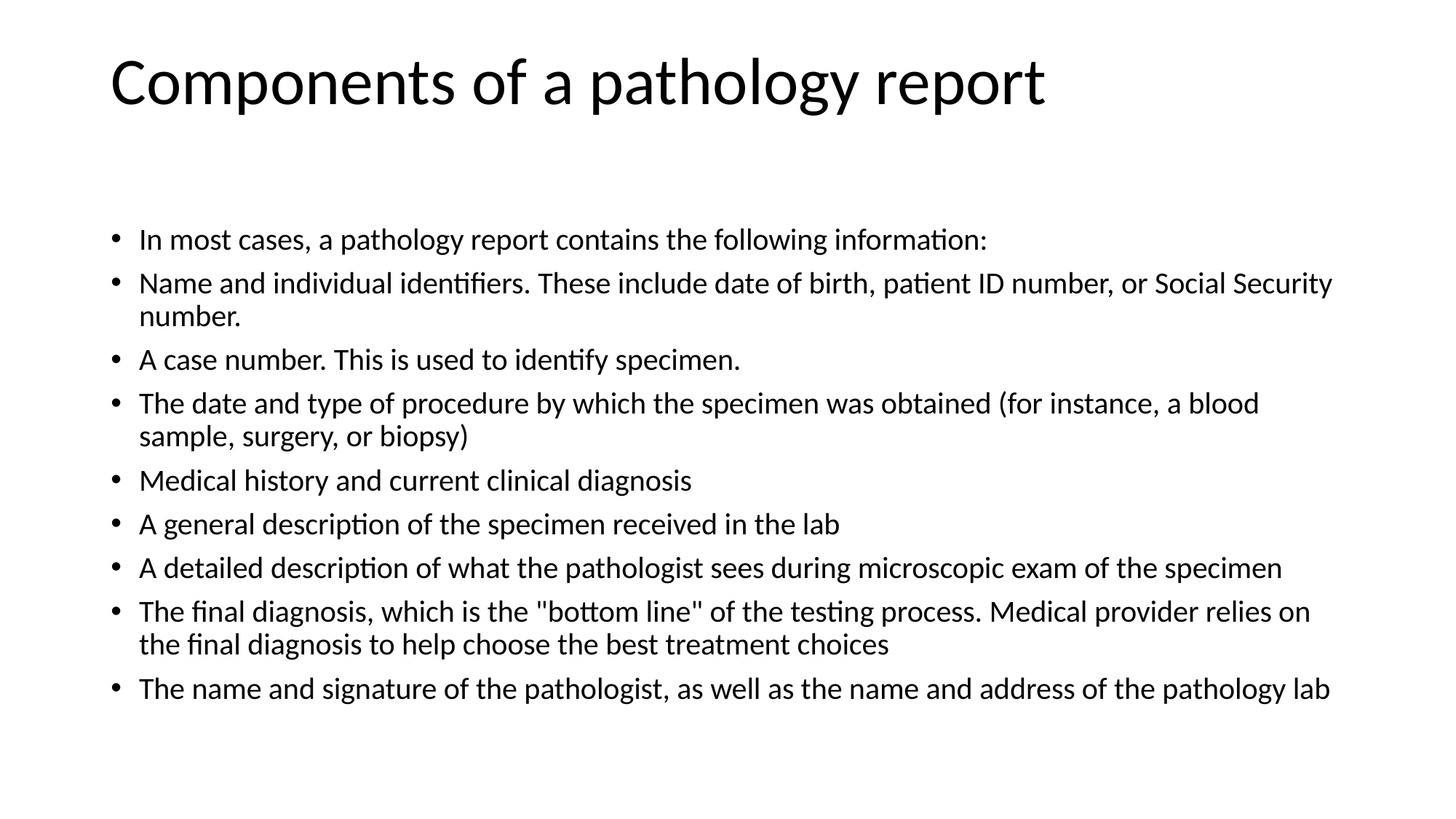

# Components of a pathology report
In most cases, a pathology report contains the following information:
Name and individual identifiers. These include date of birth, patient ID number, or Social Security number.
A case number. This is used to identify specimen.
The date and type of procedure by which the specimen was obtained (for instance, a blood sample, surgery, or biopsy)
Medical history and current clinical diagnosis
A general description of the specimen received in the lab
A detailed description of what the pathologist sees during microscopic exam of the specimen
The final diagnosis, which is the "bottom line" of the testing process. Medical provider relies on the final diagnosis to help choose the best treatment choices
The name and signature of the pathologist, as well as the name and address of the pathology lab